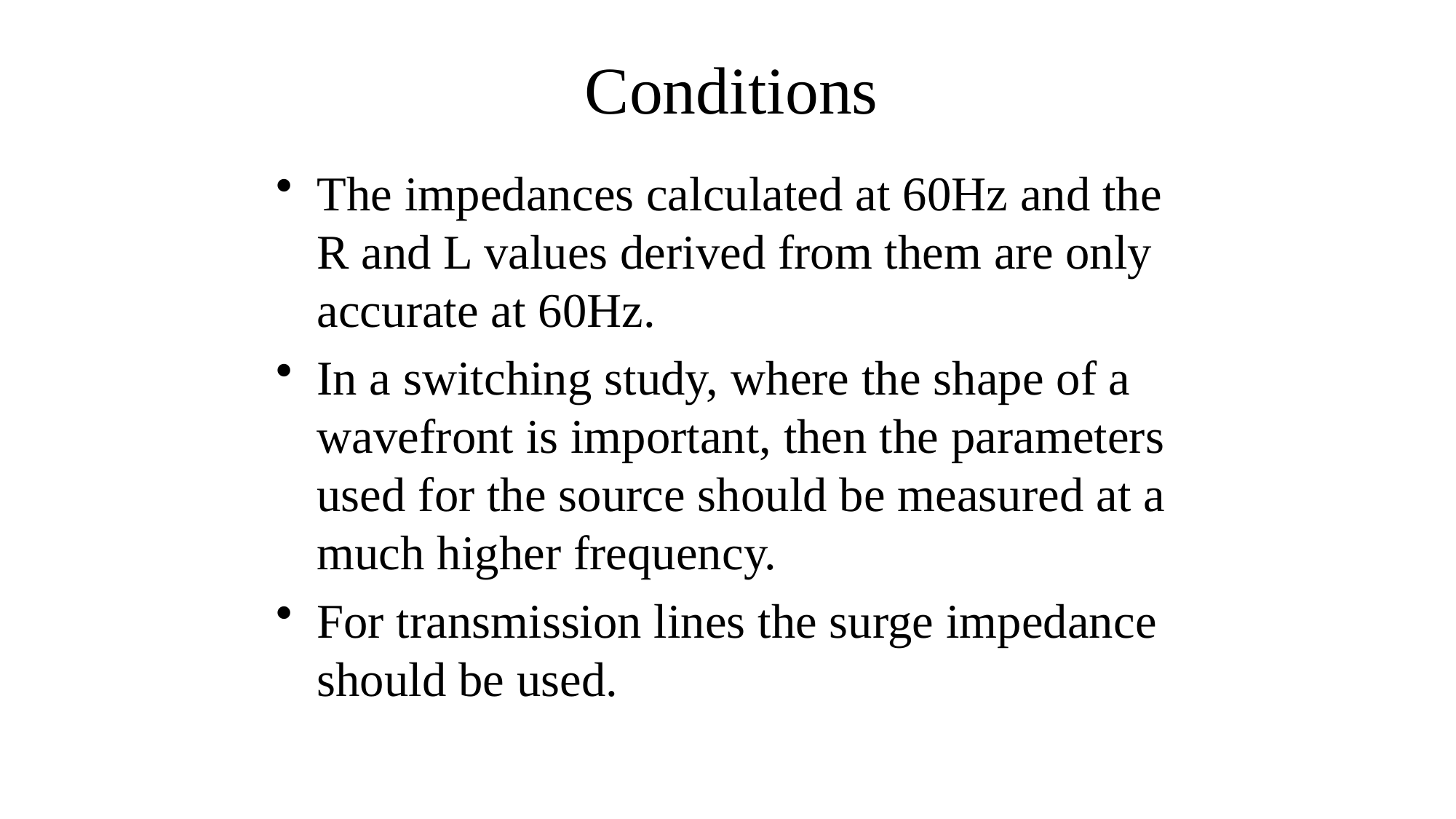

# Conditions
The impedances calculated at 60Hz and the R and L values derived from them are only accurate at 60Hz.
In a switching study, where the shape of a wavefront is important, then the parameters used for the source should be measured at a much higher frequency.
For transmission lines the surge impedance should be used.